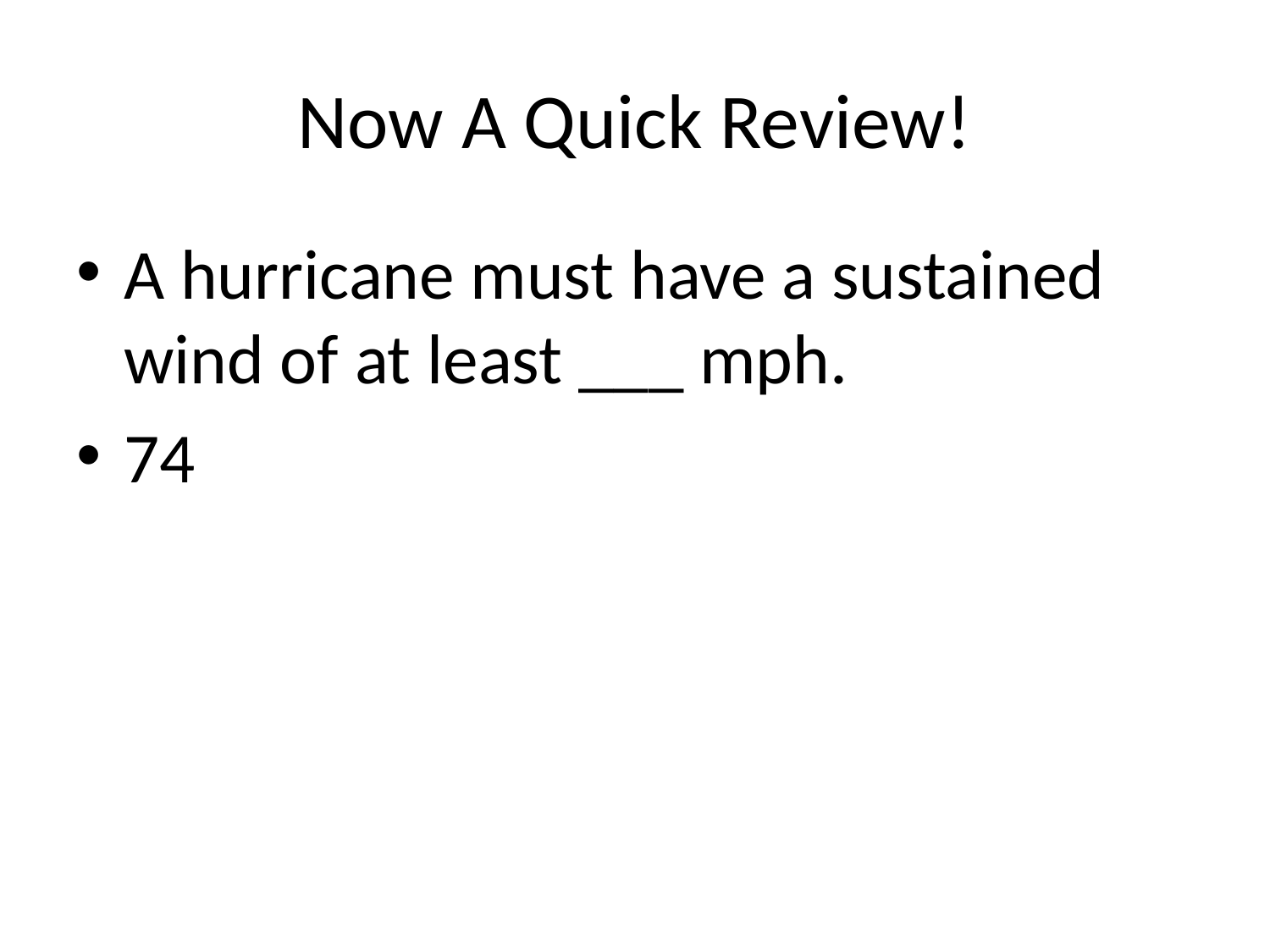

# Now A Quick Review!
A hurricane must have a sustained wind of at least ___ mph.
74